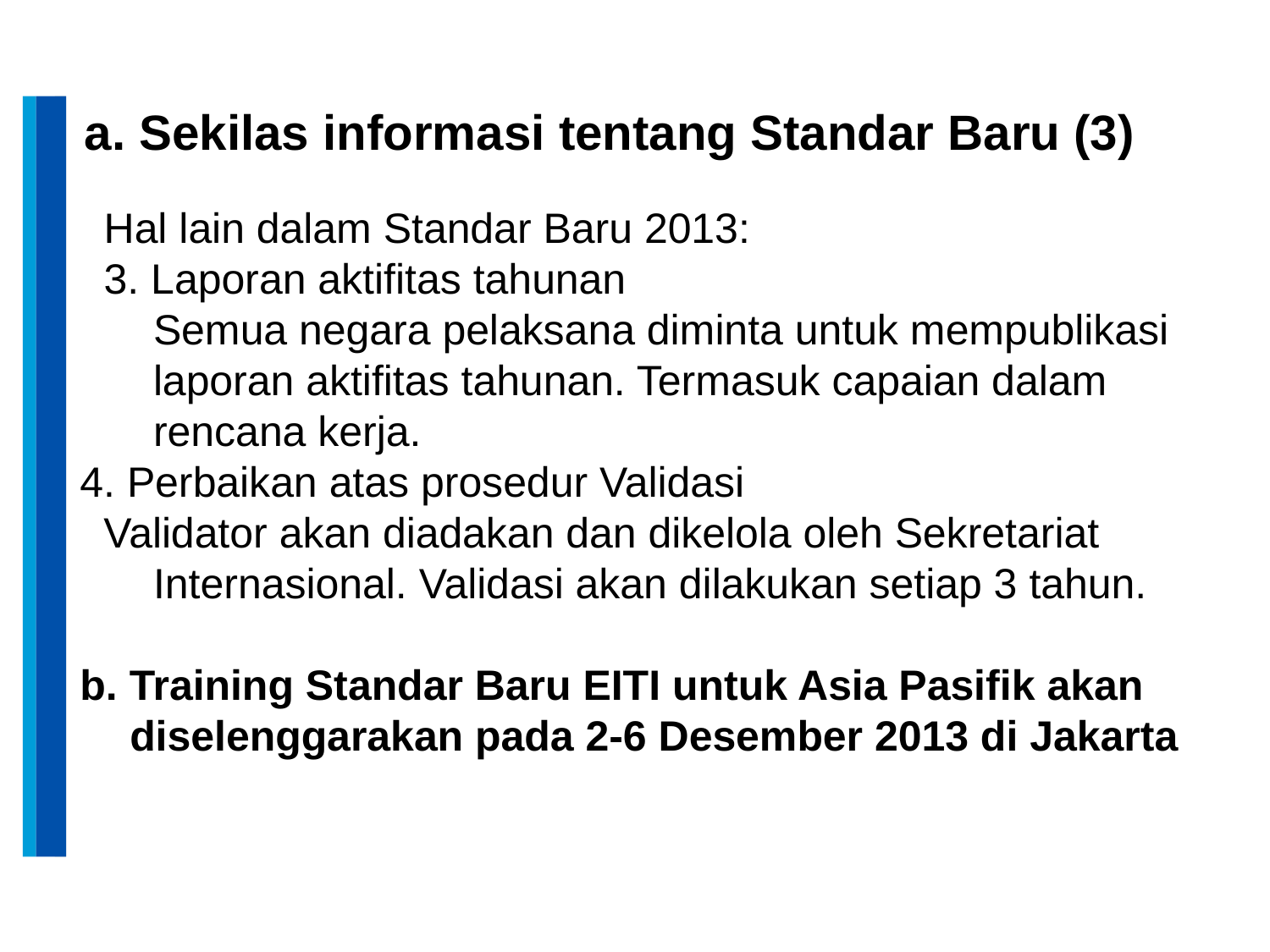

a. Sekilas informasi tentang Standar Baru (3)

Hal lain dalam Standar Baru 2013:
3. Laporan aktifitas tahunan
	Semua negara pelaksana diminta untuk mempublikasi  laporan aktifitas tahunan. Termasuk capaian dalam rencana kerja.
4. Perbaikan atas prosedur Validasi
Validator akan diadakan dan dikelola oleh Sekretariat Internasional. Validasi akan dilakukan setiap 3 tahun.

b. Training Standar Baru EITI untuk Asia Pasifik akan diselenggarakan pada 2-6 Desember 2013 di Jakarta